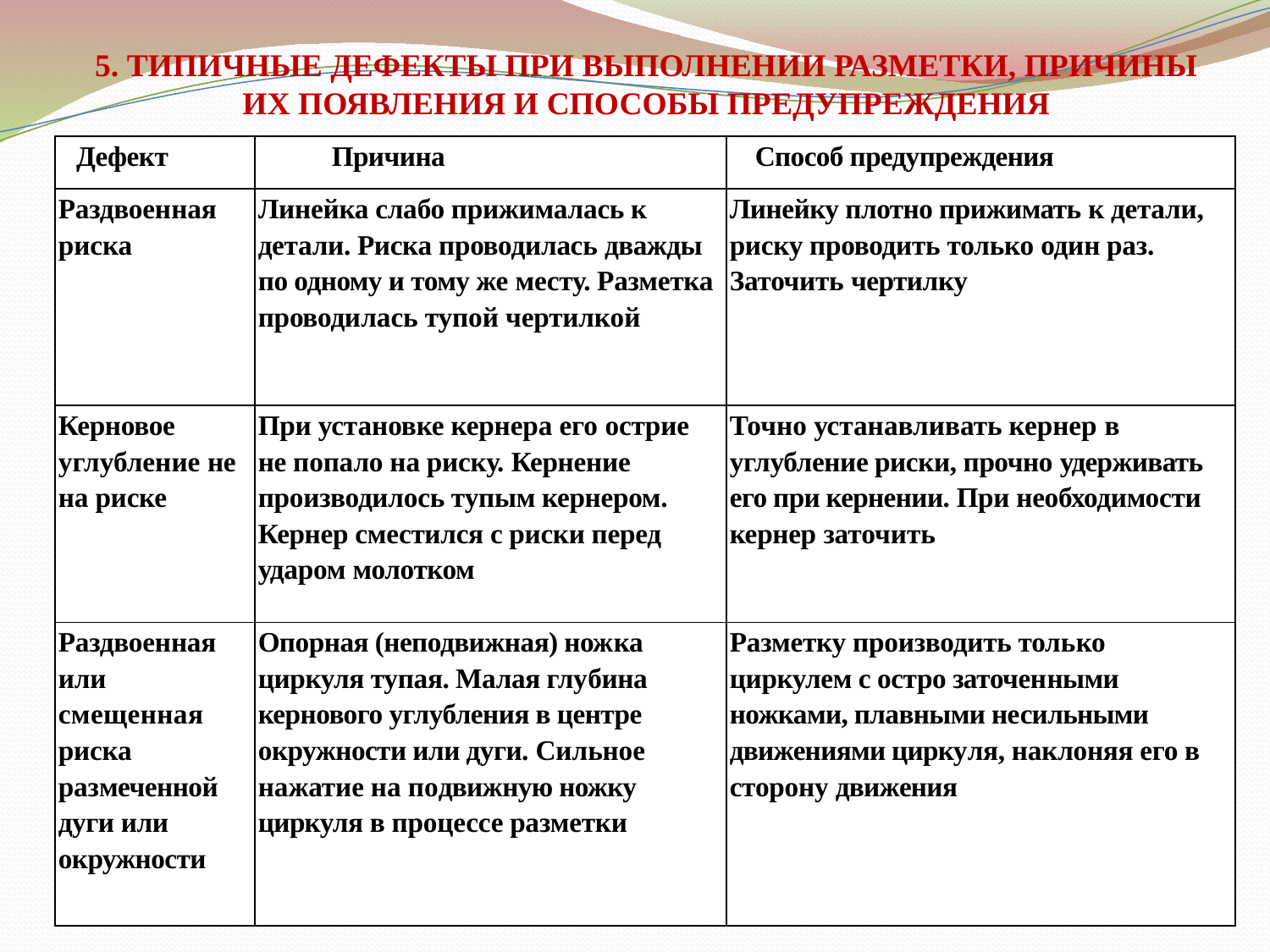

# 5. ТИПИЧНЫЕ ДЕФЕКТЫ ПРИ ВЫПОЛНЕНИИ РАЗМЕТКИ, ПРИЧИНЫ ИХ ПОЯВЛЕНИЯ И СПОСОБЫ ПРЕДУПРЕЖДЕНИЯ
| Дефект | Причина | Способ предупреждения |
| --- | --- | --- |
| Раздвоенная риска | Линейка слабо прижималась к детали. Риска проводилась дважды по одному и тому же месту. Разметка проводилась тупой чертилкой | Линейку плотно прижимать к детали, риску проводить только один раз. Заточить чертилку |
| Керновое углубление не на риске | При установке кернера его острие не попало на риску. Кернение производилось тупым кернером. Кернер сместился с риски перед ударом молотком | Точно устанавливать кернер в углубление риски, прочно удерживать его при кернении. При необходимости кернер заточить |
| Раздвоенная или смещенная риска размеченной дуги или окружности | Опорная (неподвижная) ножка циркуля тупая. Малая глубина кернового углубления в центре окружности или дуги. Сильное нажатие на подвижную ножку циркуля в процессе разметки | Разметку производить толь­ко циркулем с остро заточен­ными ножками, плавными несильными движениями циркуля, наклоняя его в сторону движения |